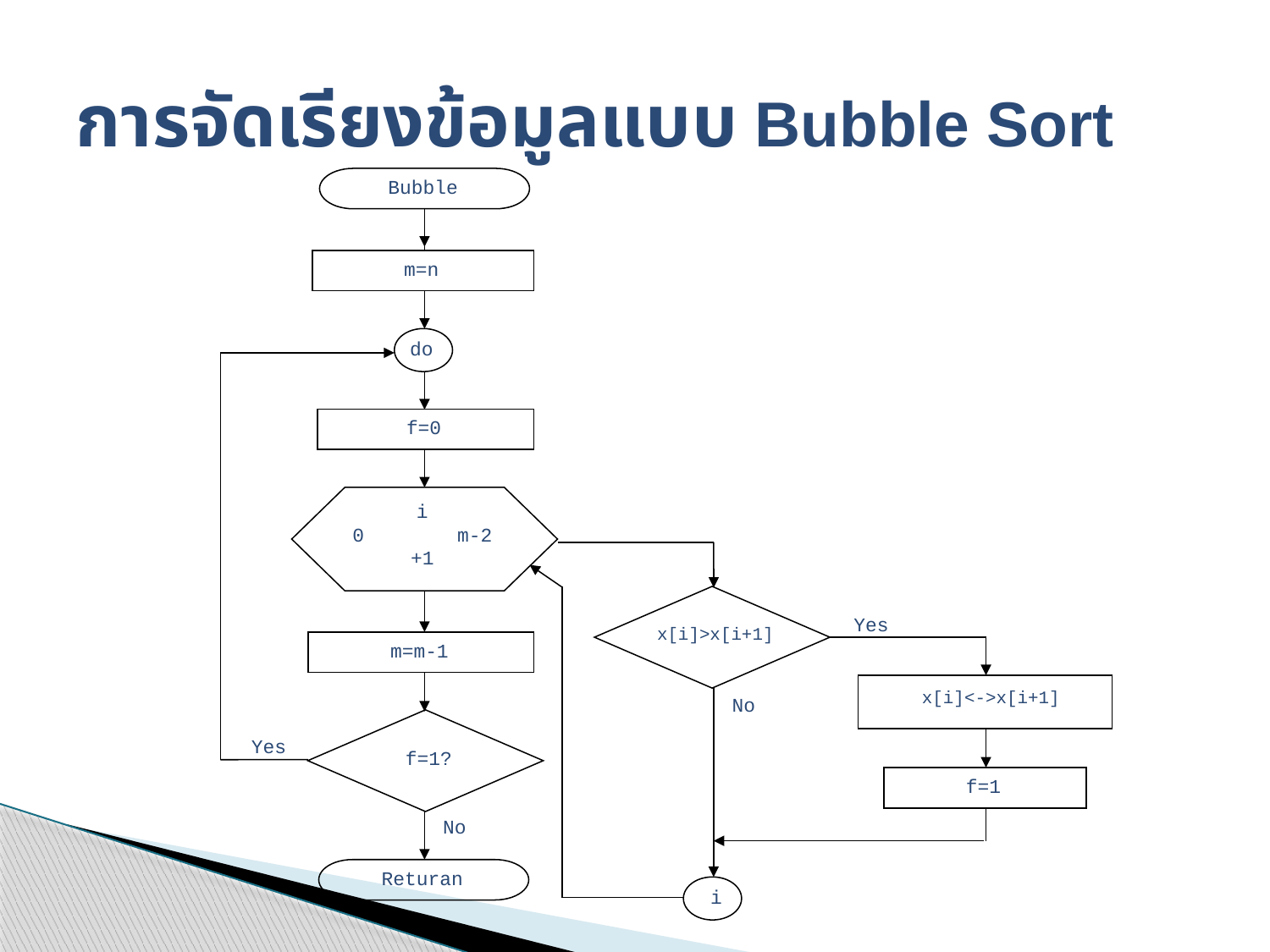

# การจัดเรียงข้อมูลแบบ Bubble Sort

Bubble

m=n

do

f=0

i
0        m-2
+1

x[i]>x[i+1]
Yes

m=m-1

x[i]<->x[i+1]
No

f=1?
Yes

f=1
No

Returan

i